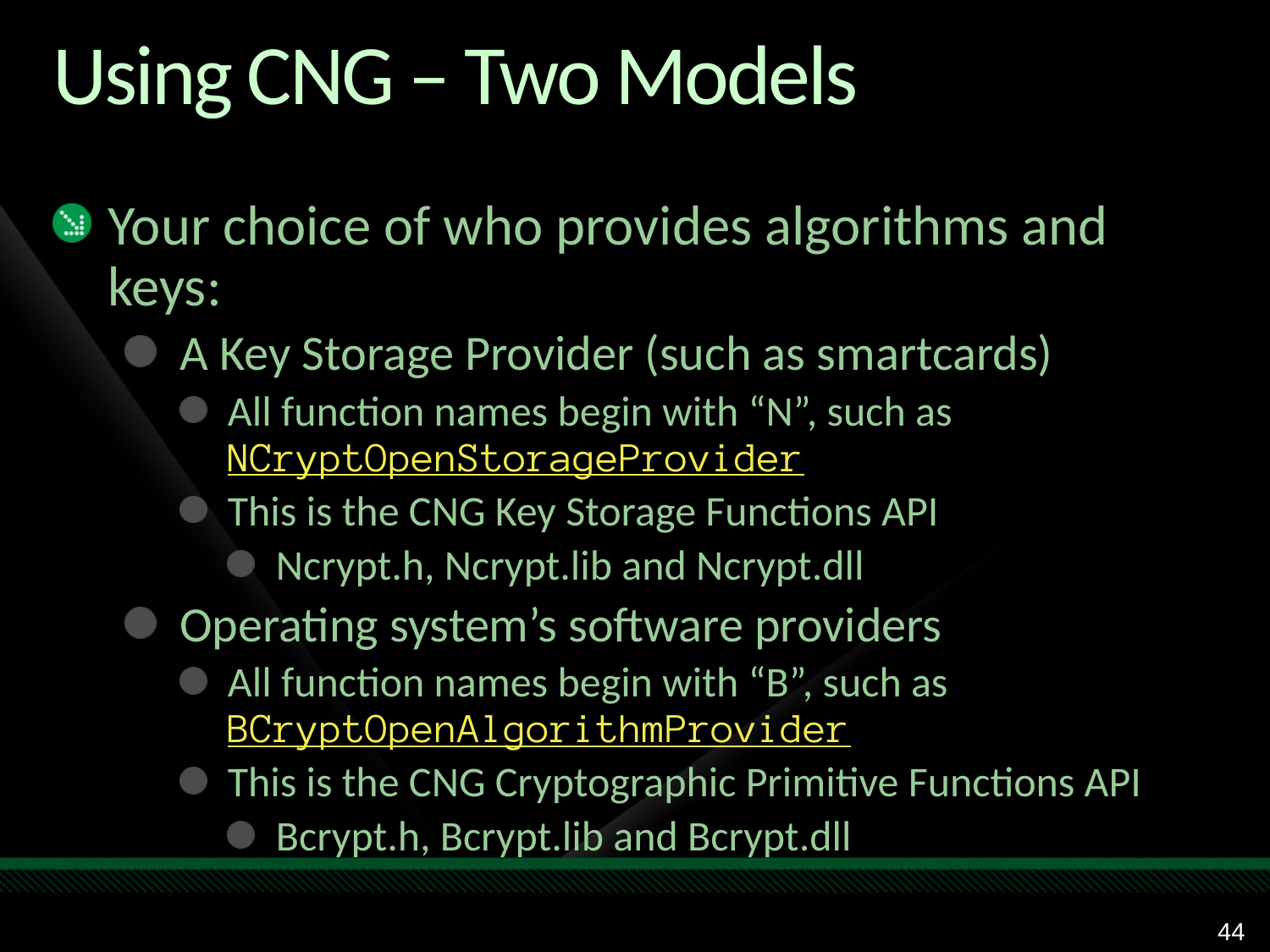

# Using CNG – Two Models
Your choice of who provides algorithms and keys:
A Key Storage Provider (such as smartcards)
All function names begin with “N”, such as NCryptOpenStorageProvider
This is the CNG Key Storage Functions API
Ncrypt.h, Ncrypt.lib and Ncrypt.dll
Operating system’s software providers
All function names begin with “B”, such as BCryptOpenAlgorithmProvider
This is the CNG Cryptographic Primitive Functions API
Bcrypt.h, Bcrypt.lib and Bcrypt.dll